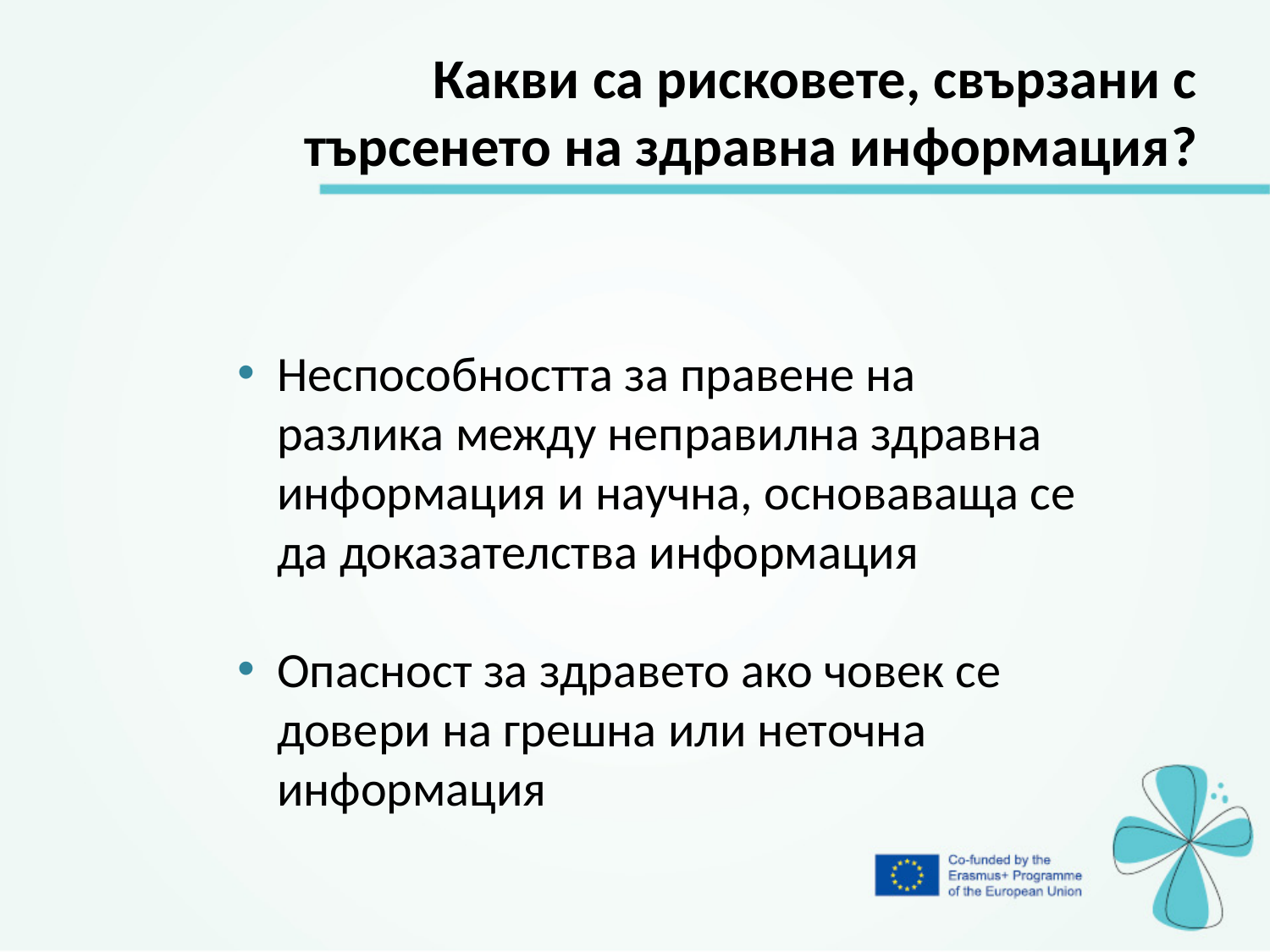

Какви са рисковете, свързани с търсенето на здравна информация?
Неспособността за правене на разлика между неправилна здравна информация и научна, основаваща се да доказателства информация

Опасност за здравето ако човек се довери на грешна или неточна информация